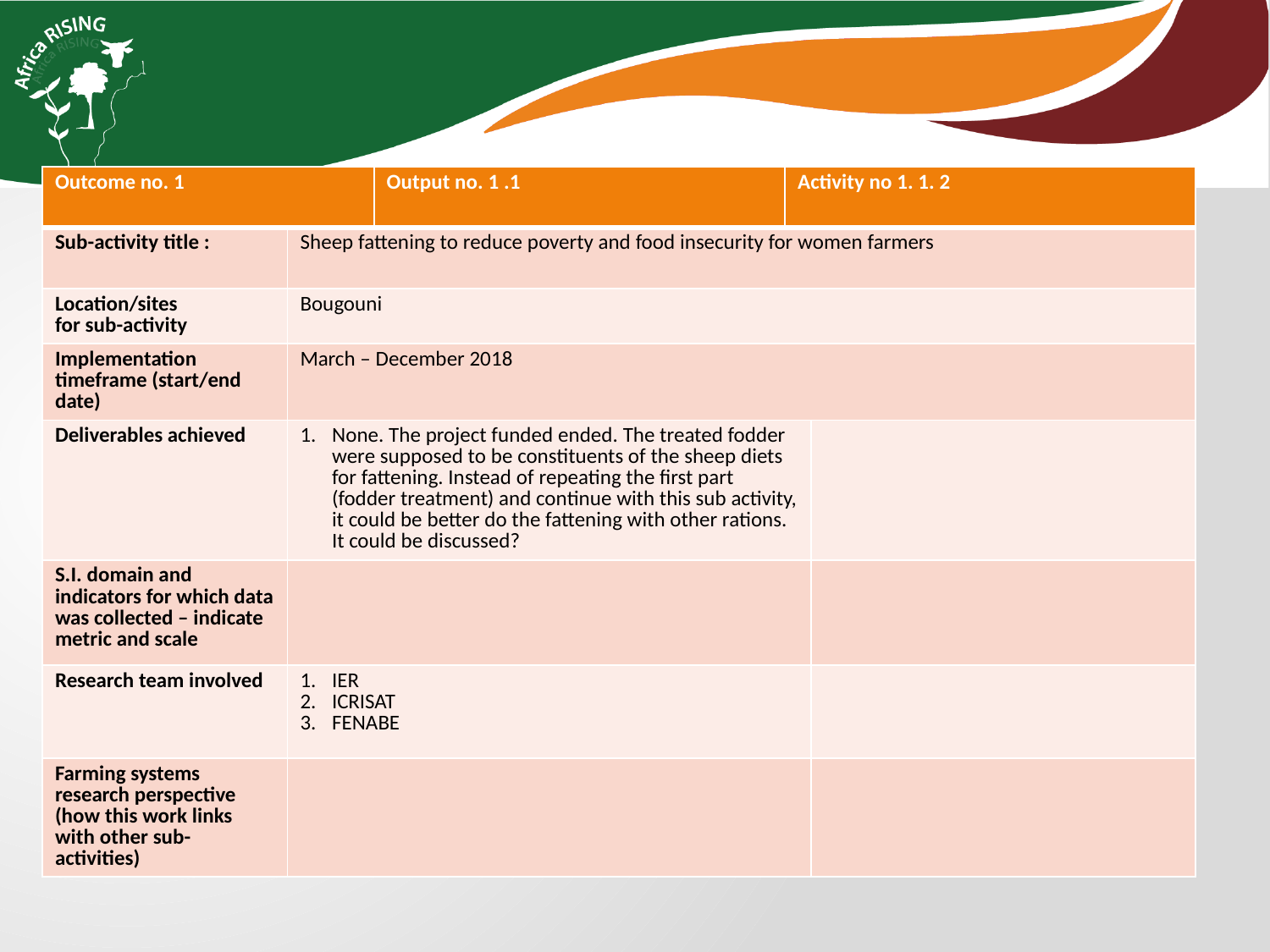

| Outcome no. 1 |  | Output no. 1 .1 | Activity no 1. 1. 2 |  |
| --- | --- | --- | --- | --- |
| Sub-activity title : | Sheep fattening to reduce poverty and food insecurity for women farmers |  |  |  |
| Location/sites for sub-activity | Bougouni |  |  |  |
| Implementation timeframe (start/end date) | March – December 2018 |  |  |  |
| Deliverables achieved | None. The project funded ended. The treated fodder were supposed to be constituents of the sheep diets for fattening. Instead of repeating the first part (fodder treatment) and continue with this sub activity, it could be better do the fattening with other rations. It could be discussed? |  |  |  |
| S.I. domain and indicators for which data was collected – indicate metric and scale |  |  |  |  |
| Research team involved | IER ICRISAT FENABE |  |  |  |
| Farming systems research perspective (how this work links with other sub-activities) |  |  |  |  |